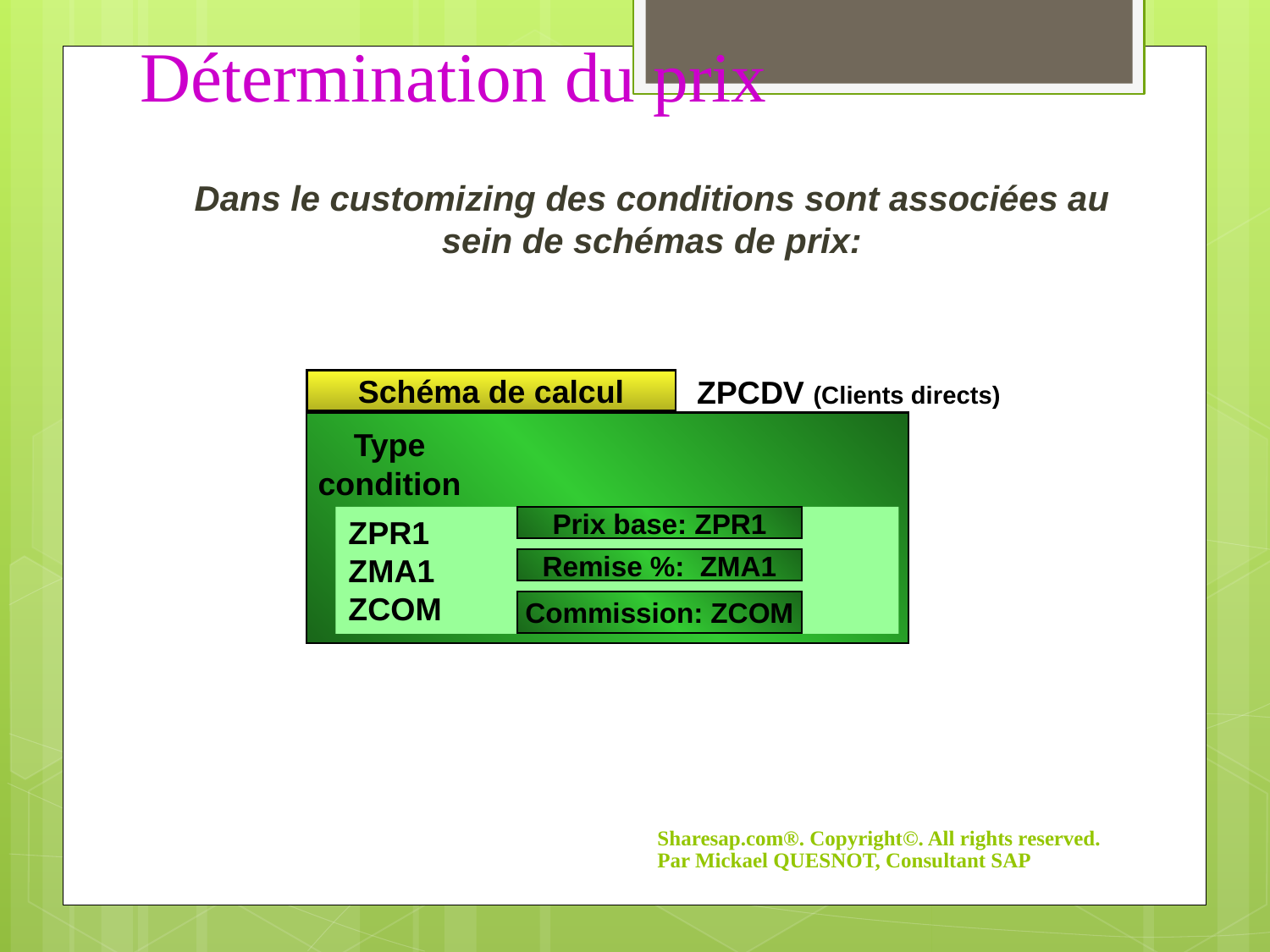

# Détermination du prix
Dans le customizing des conditions sont associées au sein de schémas de prix:
ZPCDV (Clients directs)
Schéma de calcul

Type
condition
ZPR1
ZMA1
ZCOM
Prix base: ZPR1
Remise %:  ZMA1
Commission: ZCOM
Sharesap.com®. Copyright©. All rights reserved. Par Mickael QUESNOT, Consultant SAP